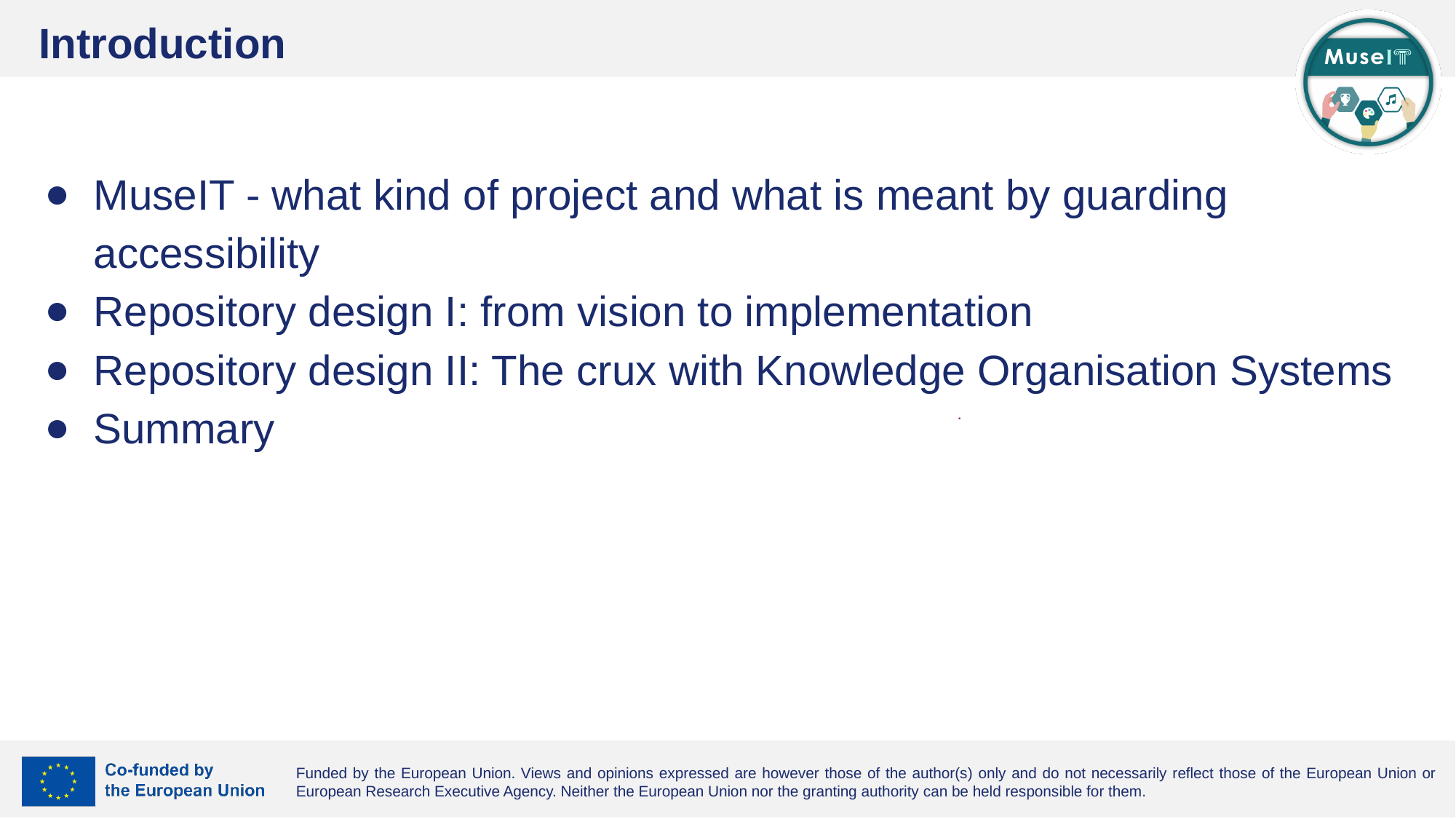

Introduction
MuseIT - what kind of project and what is meant by guarding accessibility
Repository design I: from vision to implementation
Repository design II: The crux with Knowledge Organisation Systems
Summary